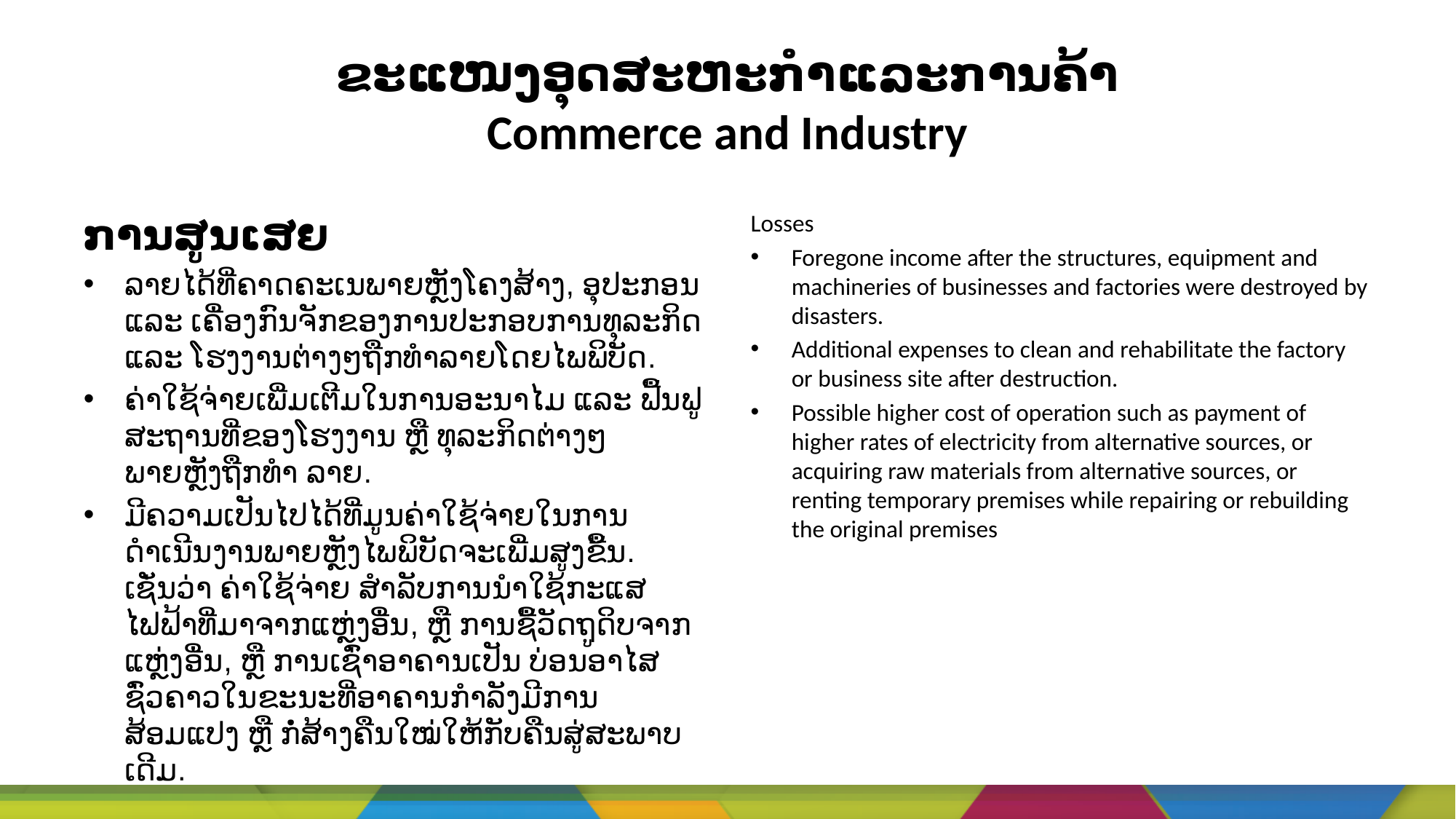

# ຂະແໜງອຸດສະຫະກຳແລະການຄ້າ Commerce and Industry
ການສູນເສຍ
ລາຍໄດ້ທີ່ຄາດຄະເນພາຍຫຼັງໂຄງສ້າງ, ອຸປະກອນ ແລະ ເຄື່ອງກົນຈັກຂອງການປະກອບການທຸລະກິດ ແລະ ໂຮງງານຕ່າງໆຖືກທຳລາຍໂດຍໄພພິບັດ.
ຄ່າໃຊ້ຈ່າຍເພີ່ມເຕີມໃນການອະນາໄມ ແລະ ຟື້ນຟູສະຖານທີ່ຂອງໂຮງງານ ຫຼື ທຸລະກິດຕ່າງໆພາຍຫຼັງຖືກທຳ ລາຍ.
ມີຄວາມເປັນໄປໄດ້ທີ່ມູນຄ່າໃຊ້ຈ່າຍໃນການດຳເນີນງານພາຍຫຼັງໄພພິບັດຈະເພີ່ມສູງຂື້ນ. ເຊັ່ນວ່າ ຄ່າໃຊ້ຈ່າຍ ສຳລັບການນຳໃຊ້ກະແສໄຟຟ້າທີ່ມາຈາກແຫຼ່ງອື່ນ, ຫຼື ການຊື້ວັດຖູດິບຈາກແຫຼ່ງອື່ນ, ຫຼື ການເຊົ່າອາຄານເປັນ ບ່ອນອາໄສຊົ່ວຄາວໃນຂະນະທີ່ອາຄານກຳລັງມີການສ້ອມແປງ ຫຼື ກໍ່ສ້າງຄືນໃໝ່ໃຫ້ກັບຄືນສູ່ສະພາບເດີມ.

Losses
Foregone income after the structures, equipment and machineries of businesses and factories were destroyed by disasters.
Additional expenses to clean and rehabilitate the factory or business site after destruction.
Possible higher cost of operation such as payment of higher rates of electricity from alternative sources, or acquiring raw materials from alternative sources, or renting temporary premises while repairing or rebuilding the original premises